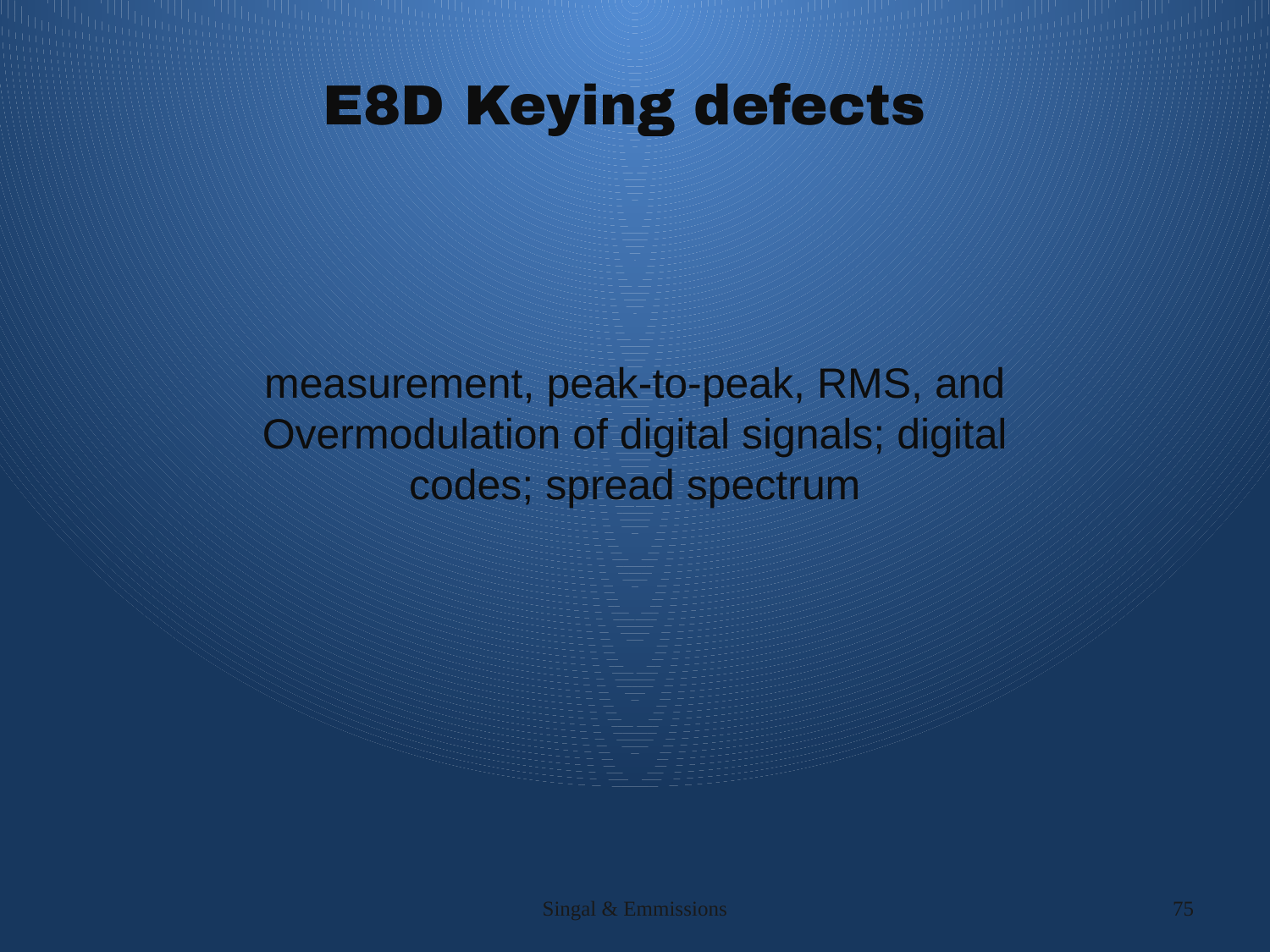

# E8D Keying defects
measurement, peak-to-peak, RMS, and Overmodulation of digital signals; digital codes; spread spectrum
Singal & Emmissions
75